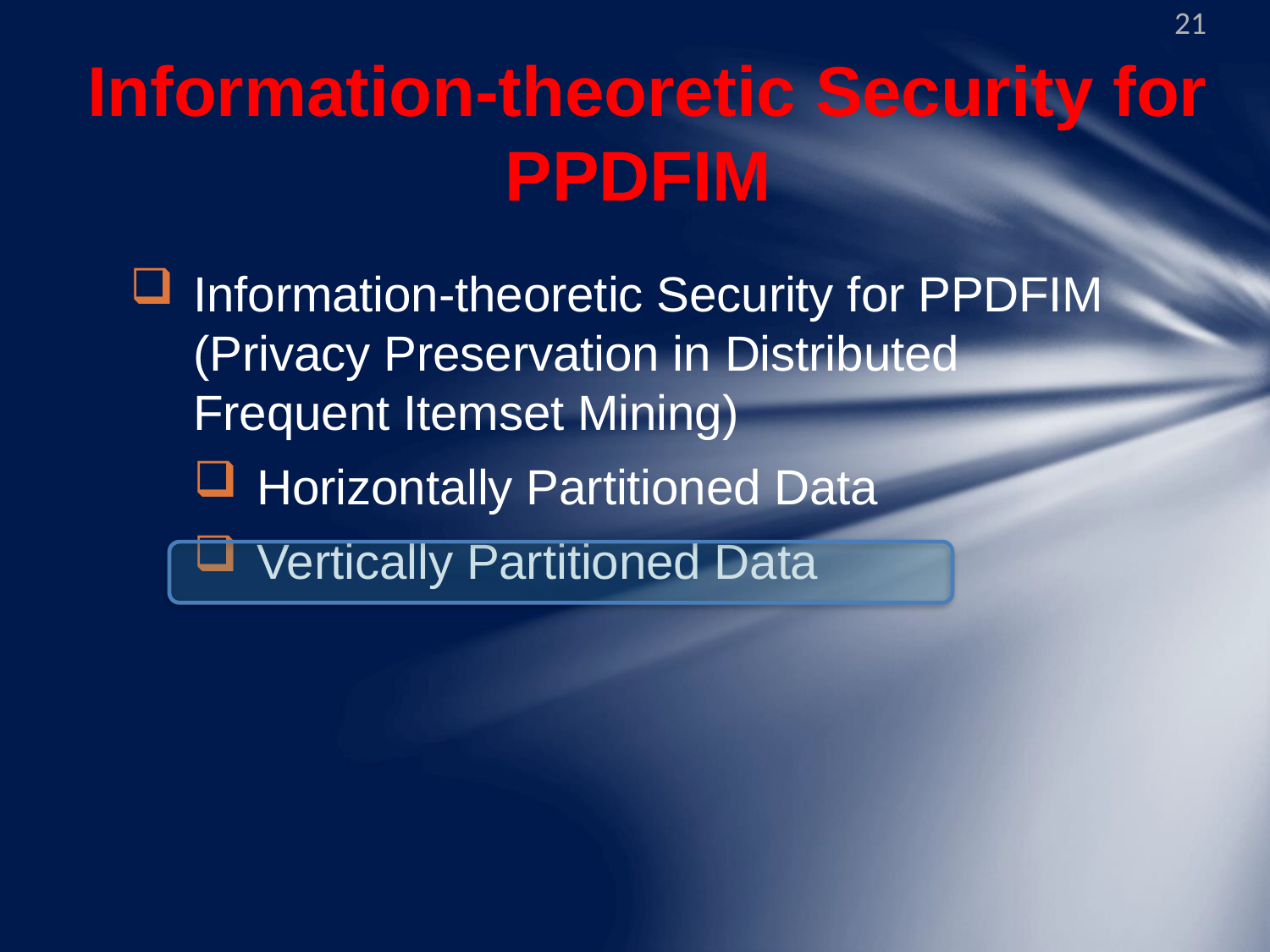

21
# Information-theoretic Security for PPDFIM
Information-theoretic Security for PPDFIM (Privacy Preservation in Distributed Frequent Itemset Mining)
Horizontally Partitioned Data
Vertically Partitioned Data